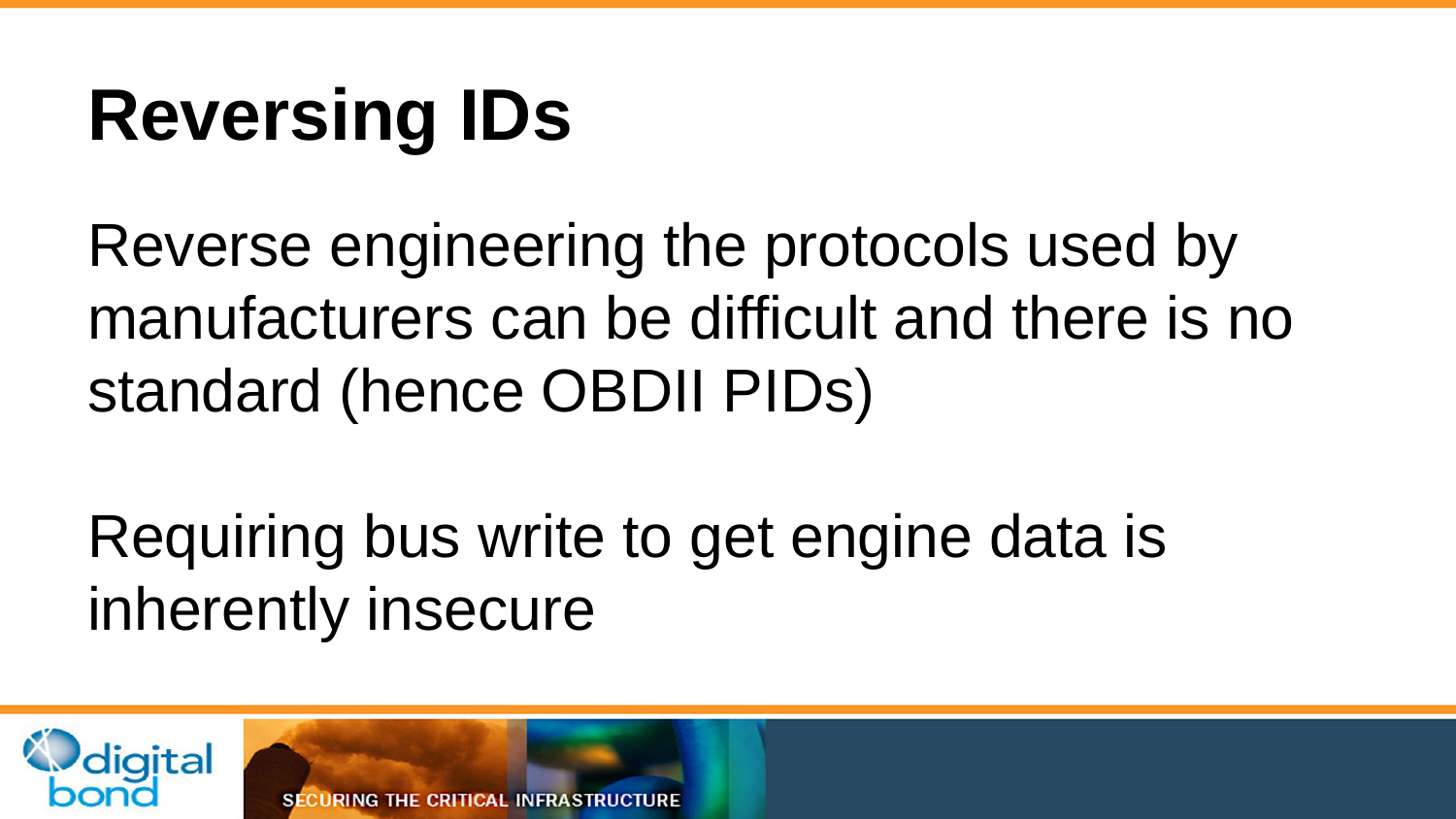

# Reversing IDs
Reverse engineering the protocols used by manufacturers can be difficult and there is no standard (hence OBDII PIDs)

Requiring bus write to get engine data is inherently insecure